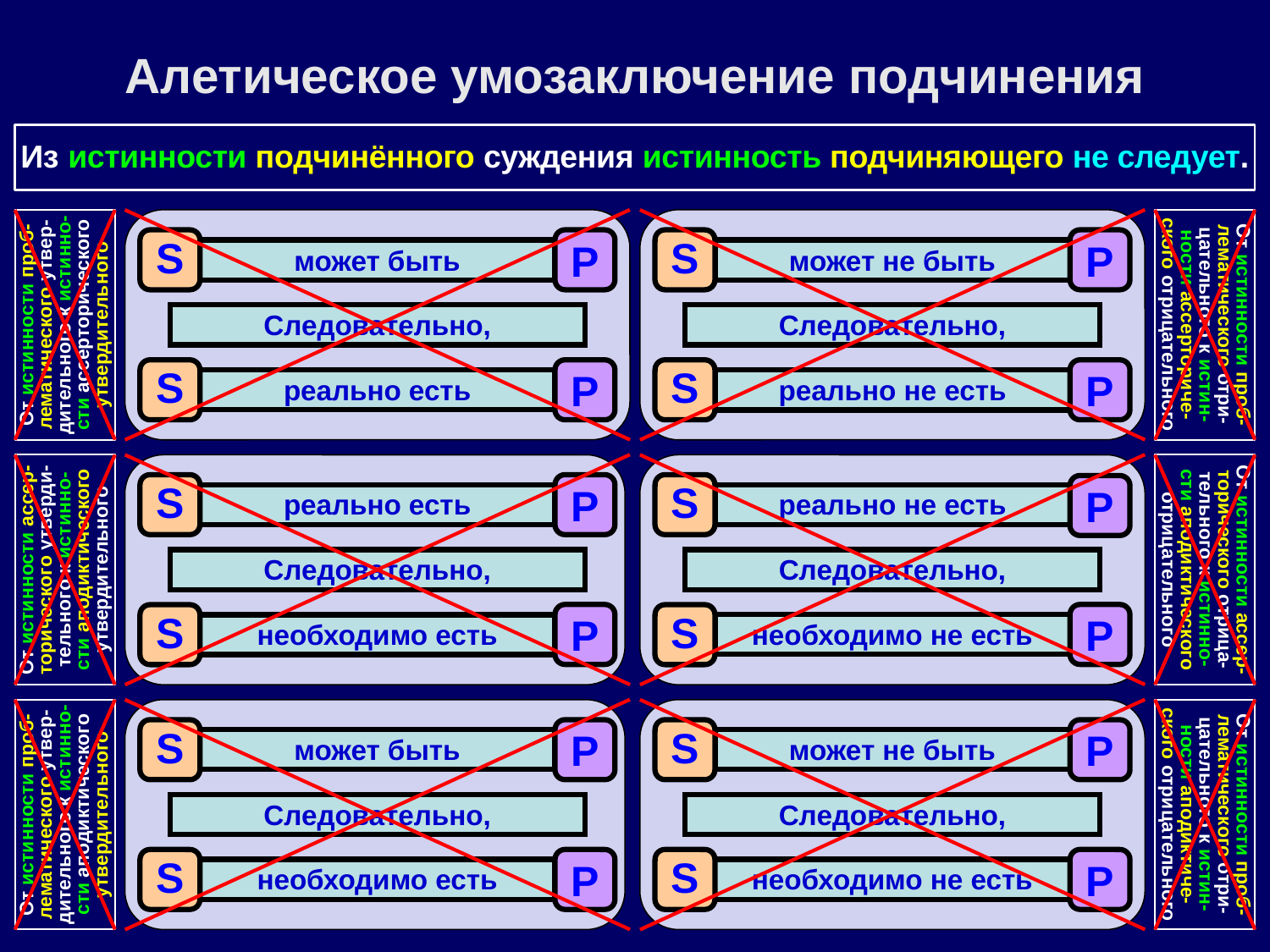

Алетическое умозаключение подчинения
Из истинности подчинённого суждения истинность подчиняющего не следует.

S
P
S
P
может быть
может не быть
От истинности проб-лематического утвер-дительного к истинно-сти ассерторического утвердительного
От истинности проб-лематического отри-цательного к истин-ности ассерториче-ского отрицательного
Следовательно,
Следовательно,
S
P
S
P
реально есть
реально не есть

S
P
S
P
реально есть
реально не есть
От истинности ассер-торического утверди-тельного к истинно-сти аподиктического утвердительного
От истинности ассер-торического отрица-тельного к истинно-сти аподиктического отрицательного
Следовательно,
Следовательно,
P
P
S
S
необходимо не есть
необходимо есть

S
P
S
P
может быть
может не быть
От истинности проб-лематического утвер-дительного к истинно-сти аподиктического утвердительного
От истинности проб-лематического отри-цательного к истин-ности аподиктиче-ского отрицательного
Следовательно,
Следовательно,
S
P
S
P
необходимо есть
необходимо не есть